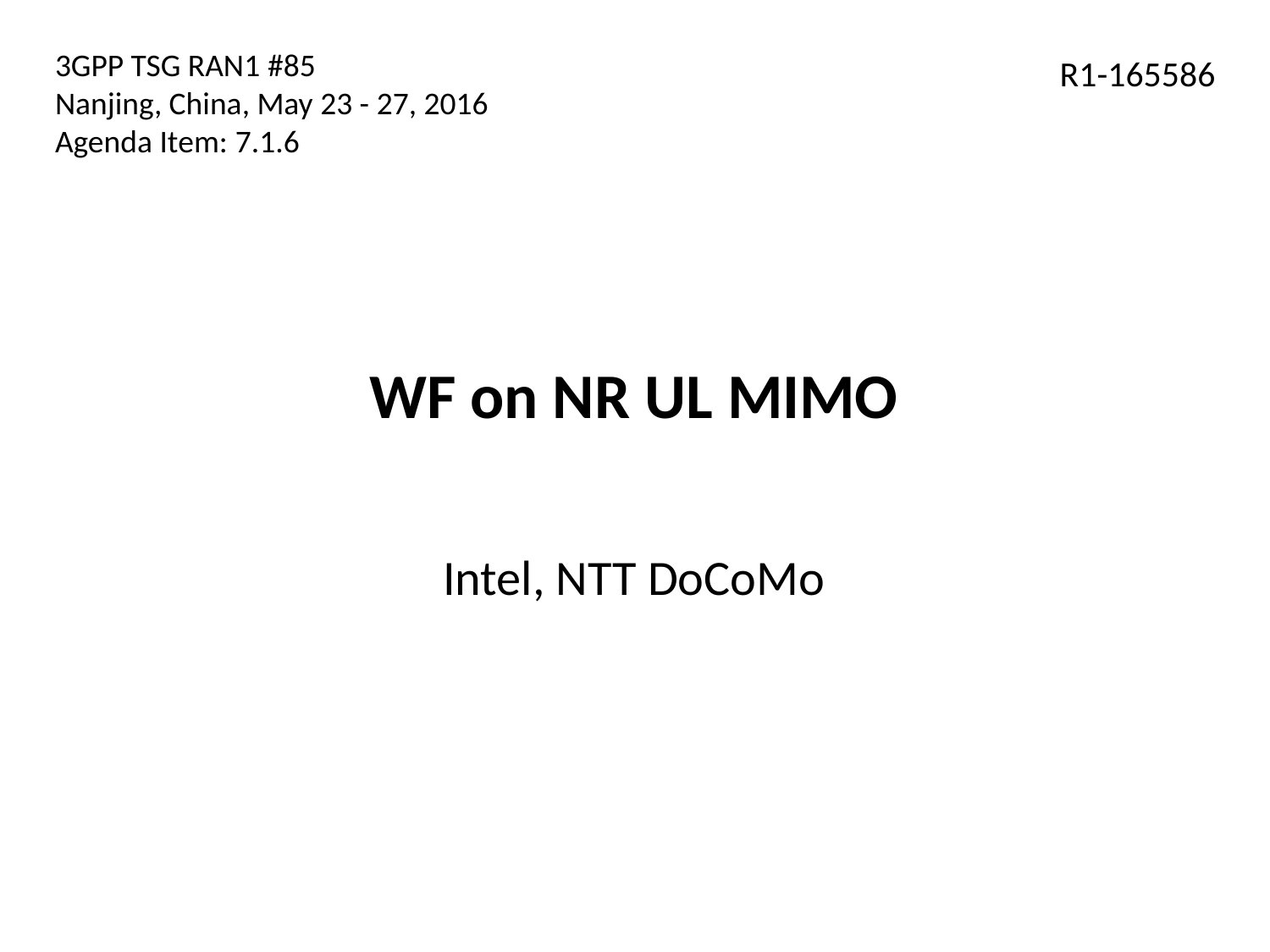

3GPP TSG RAN1 #85
Nanjing, China, May 23 - 27, 2016
Agenda Item: 7.1.6
R1-165586
# WF on NR UL MIMO
Intel, NTT DoCoMo